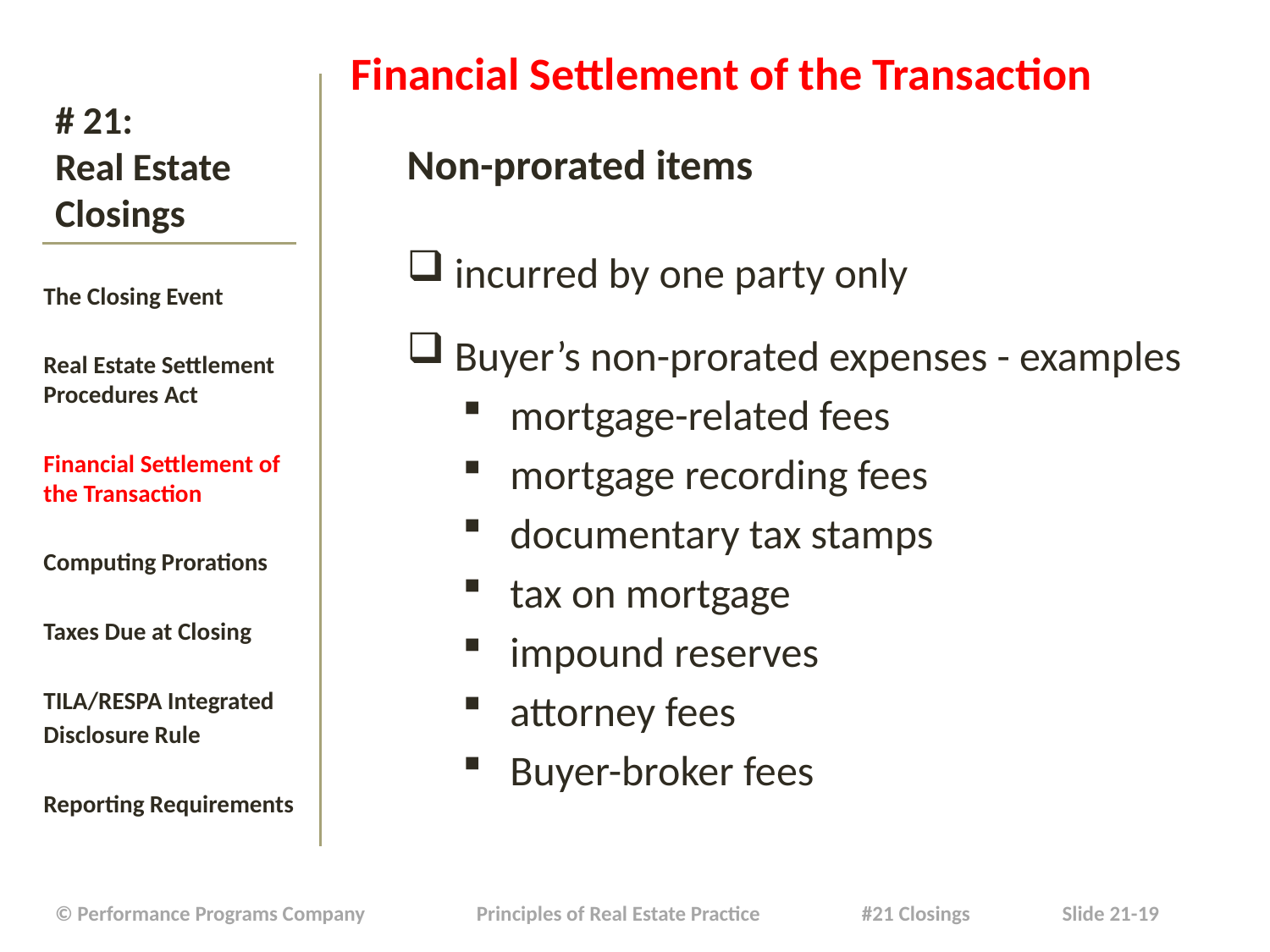

Financial Settlement of the Transaction

Non-prorated items

incurred by one party only
Buyer’s non-prorated expenses - examples
mortgage-related fees
mortgage recording fees
documentary tax stamps
tax on mortgage
impound reserves
attorney fees
Buyer-broker fees

# # 21: Real Estate Closings

The Closing Event

Real Estate Settlement Procedures Act

Financial Settlement of the Transaction

Computing Prorations

Taxes Due at Closing

TILA/RESPA Integrated
Disclosure Rule

Reporting Requirements

| © Performance Programs Company Principles of Real Estate Practice #21 Closings Slide 21-19 |
| --- |